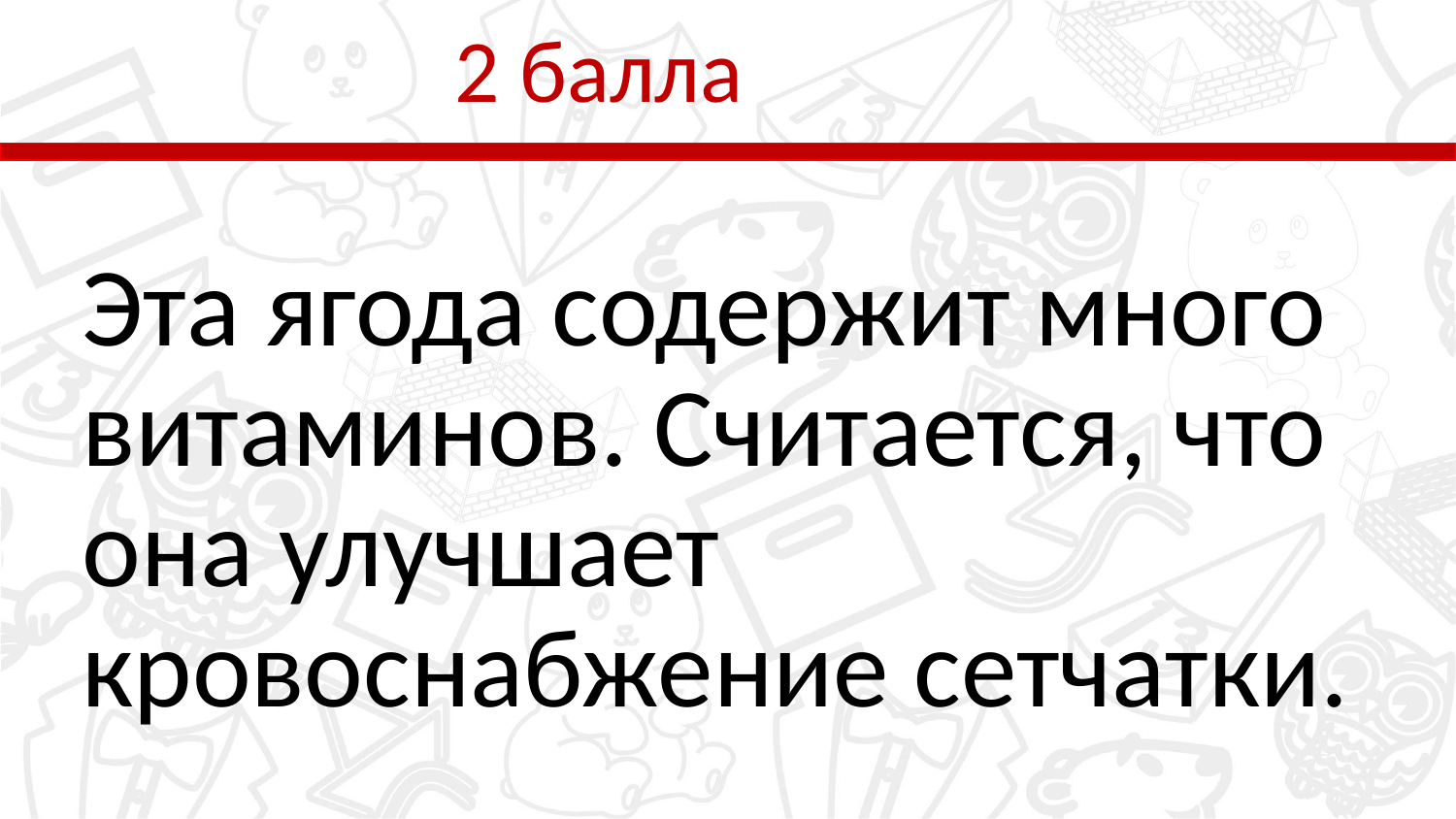

# 2 балла

	Эта ягода содержит много витаминов. Считается, что она улучшает кровоснабжение сетчатки.